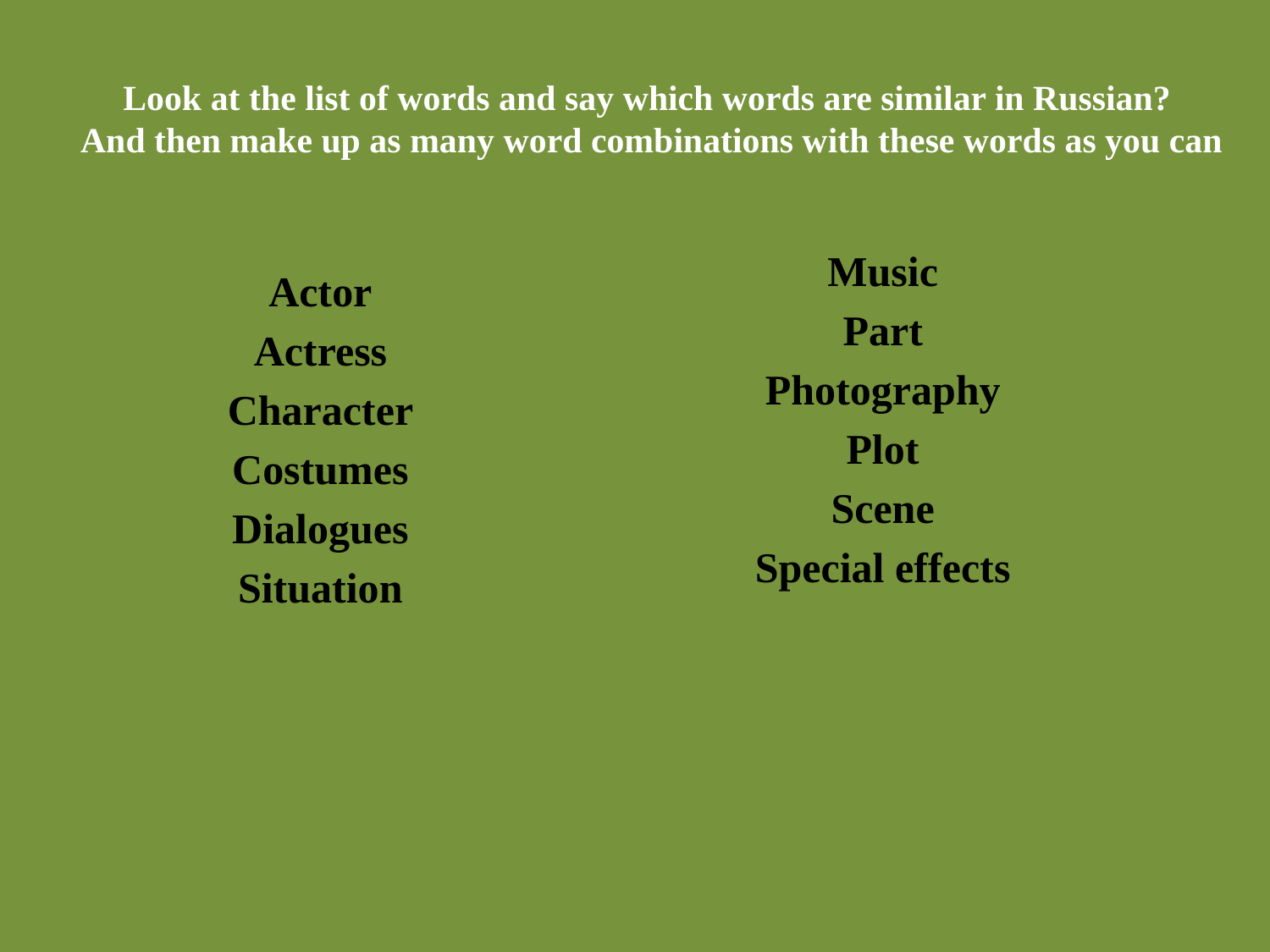

# Look at the list of words and say which words are similar in Russian? And then make up as many word combinations with these words as you can
Music
Part
Photography
Plot
Scene
Special effects
Actor
Actress
Character
Costumes
Dialogues
Situation